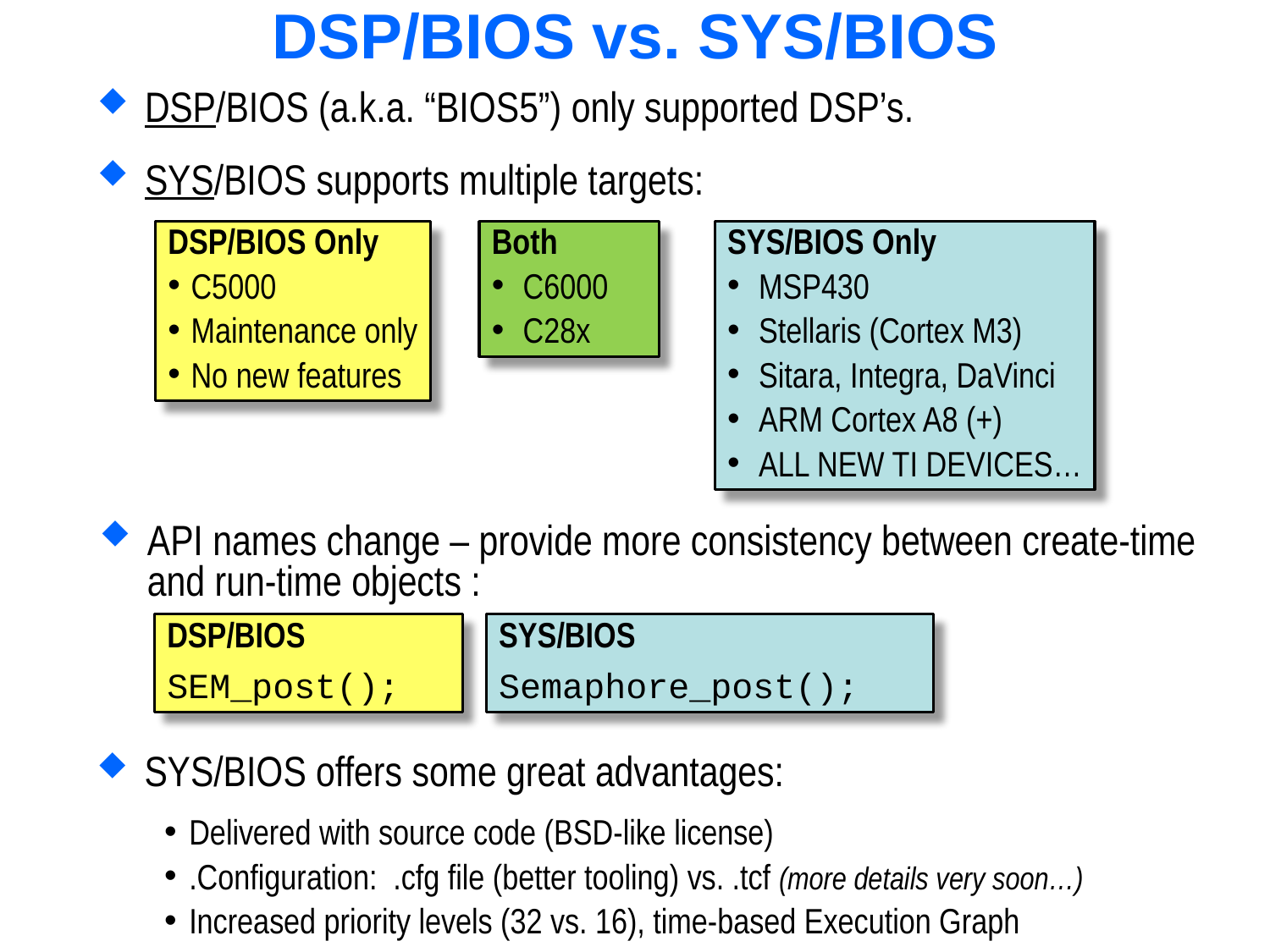

# DSP/BIOS vs. SYS/BIOS
DSP/BIOS (a.k.a. “BIOS5”) only supported DSP’s.
SYS/BIOS supports multiple targets:
DSP/BIOS Only
C5000
Maintenance only
No new features
Both
C6000
C28x
SYS/BIOS Only
MSP430
Stellaris (Cortex M3)
Sitara, Integra, DaVinci
ARM Cortex A8 (+)
ALL NEW TI DEVICES…
API names change – provide more consistency between create-time
and run-time objects :
DSP/BIOS
SEM_post();
SYS/BIOS
Semaphore_post();
SYS/BIOS offers some great advantages:
Delivered with source code (BSD-like license)
.Configuration:  .cfg file (better tooling) vs. .tcf (more details very soon…)
Increased priority levels (32 vs. 16), time-based Execution Graph